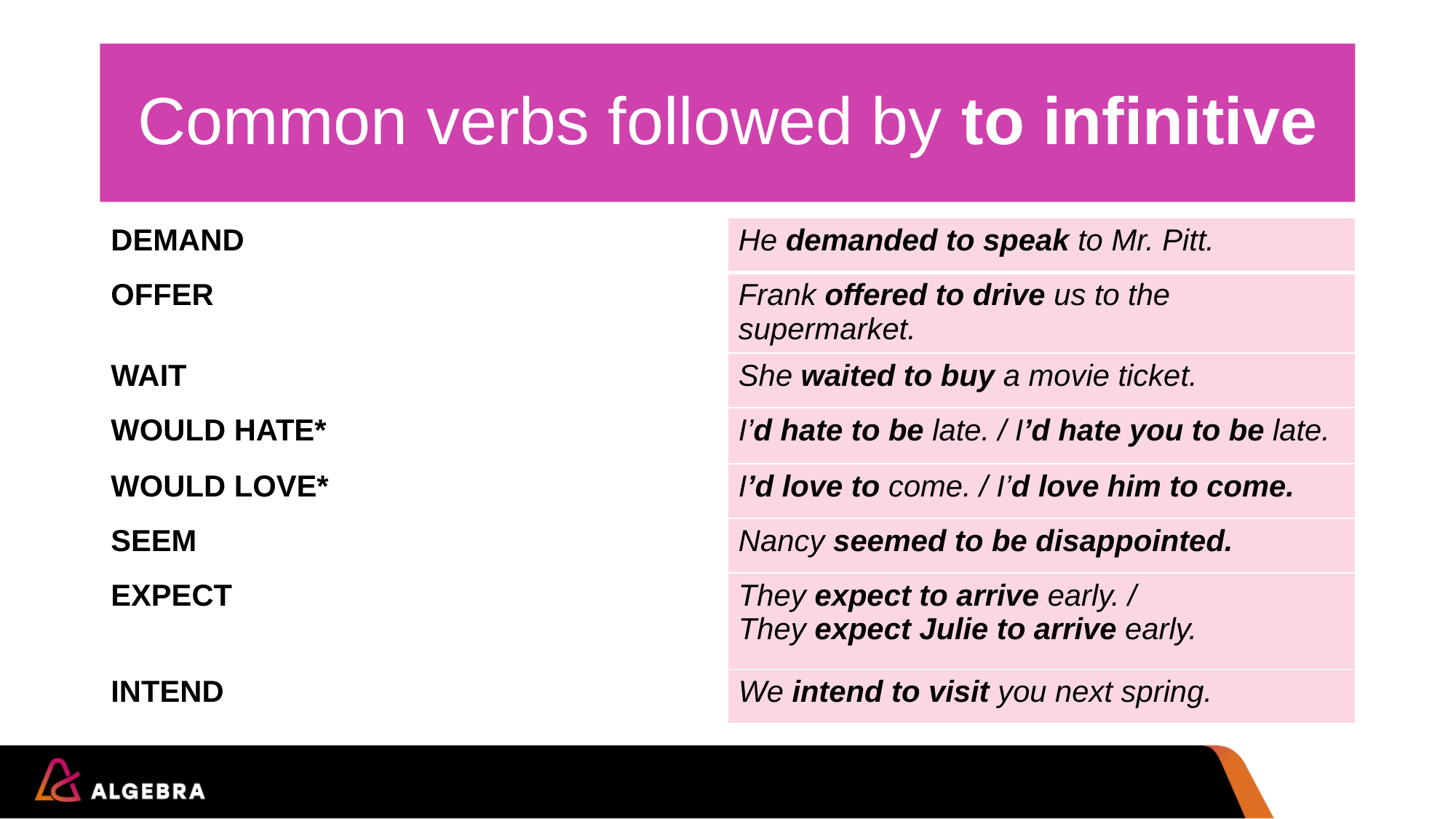

# Common verbs followed by to infinitive
| DEMAND | He demanded to speak to Mr. Pitt. |
| --- | --- |
| OFFER | Frank offered to drive us to the supermarket. |
| WAIT | She waited to buy a movie ticket. |
| WOULD HATE\* | I’d hate to be late. / I’d hate you to be late. |
| WOULD LOVE\* | I’d love to come. / I’d love him to come. |
| SEEM | Nancy seemed to be disappointed. |
| EXPECT | They expect to arrive early. / They expect Julie to arrive early. |
| INTEND | We intend to visit you next spring. |